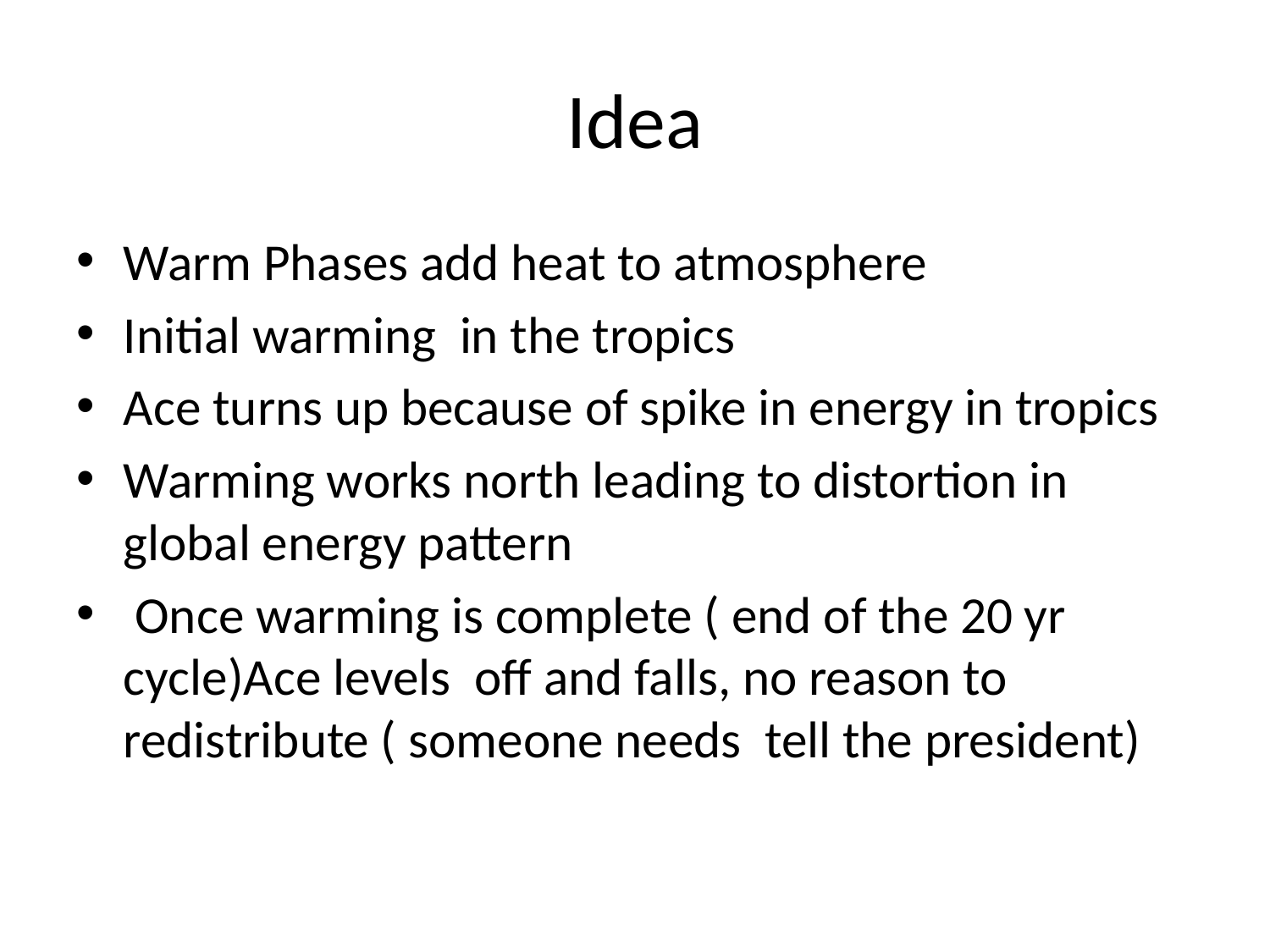

# Idea
Warm Phases add heat to atmosphere
Initial warming  in the tropics
Ace turns up because of spike in energy in tropics
Warming works north leading to distortion in global energy pattern
 Once warming is complete ( end of the 20 yr cycle)Ace levels  off and falls, no reason to redistribute ( someone needs  tell the president)